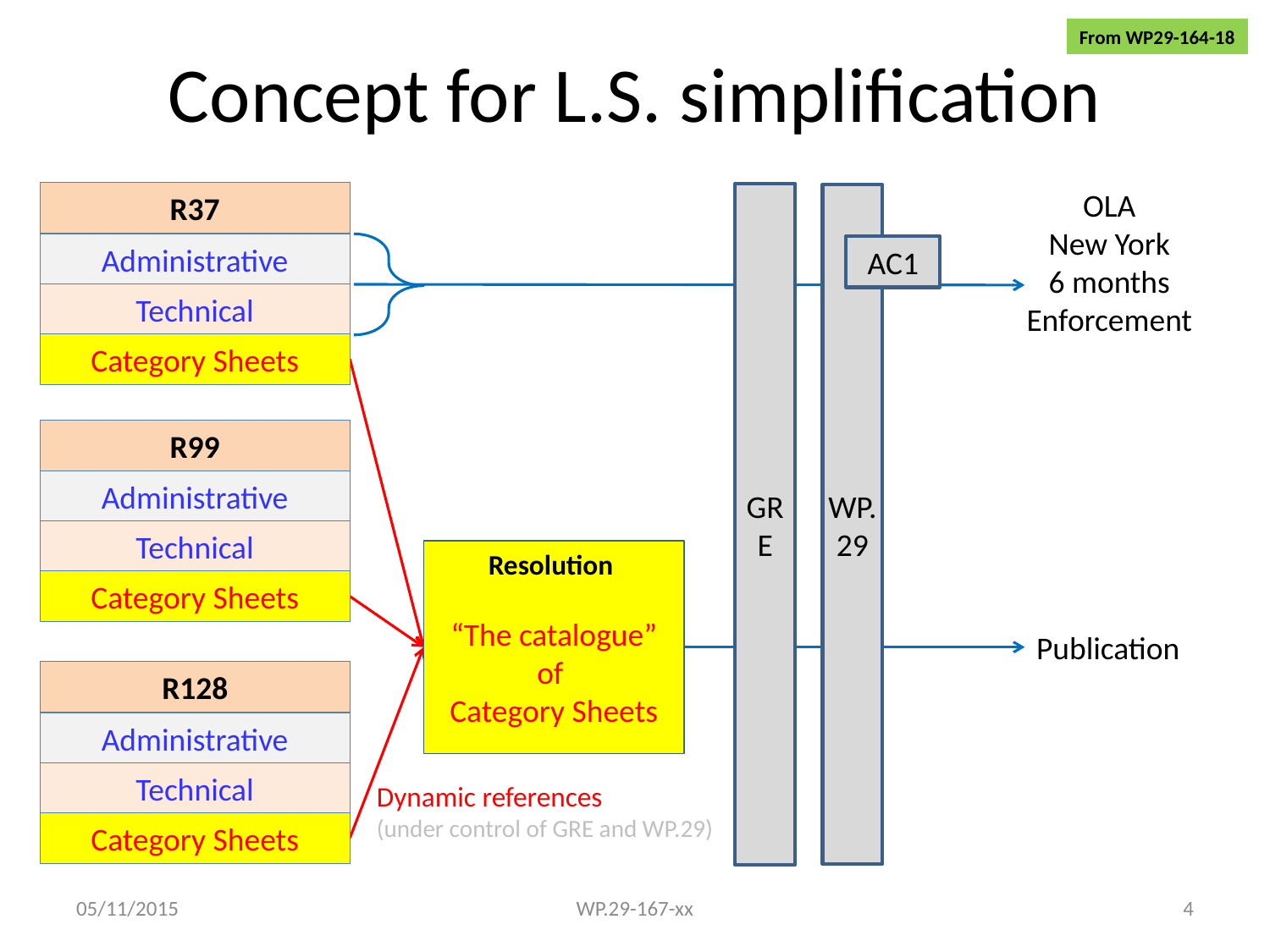

From WP29-164-18
Concept for L.S. simplification
R37
GRE
WP.29
OLA
New York
6 months
Enforcement
Administrative

AC1
Technical
Category Sheets
R99
Administrative
Technical
Resolution

“The catalogue” of
Category Sheets

Category Sheets
Publication
R128
Administrative
Technical
Dynamic references
(under control of GRE and WP.29)
Category Sheets
05/11/2015
WP.29-167-xx
4